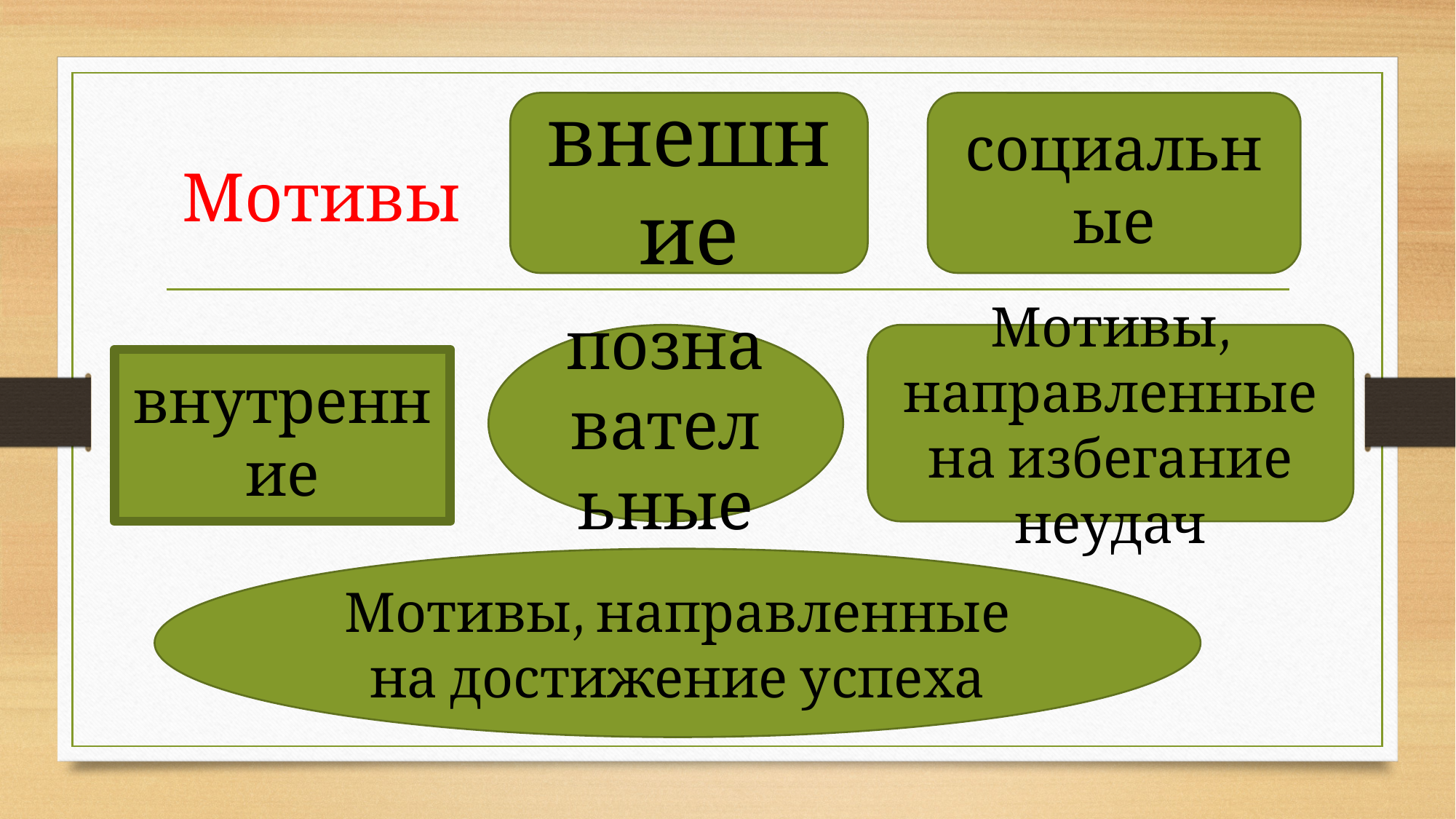

внешние
социальные
# Мотивы
познавательные
Мотивы, направленные на избегание неудач
внутренние
Мотивы, направленные на достижение успеха